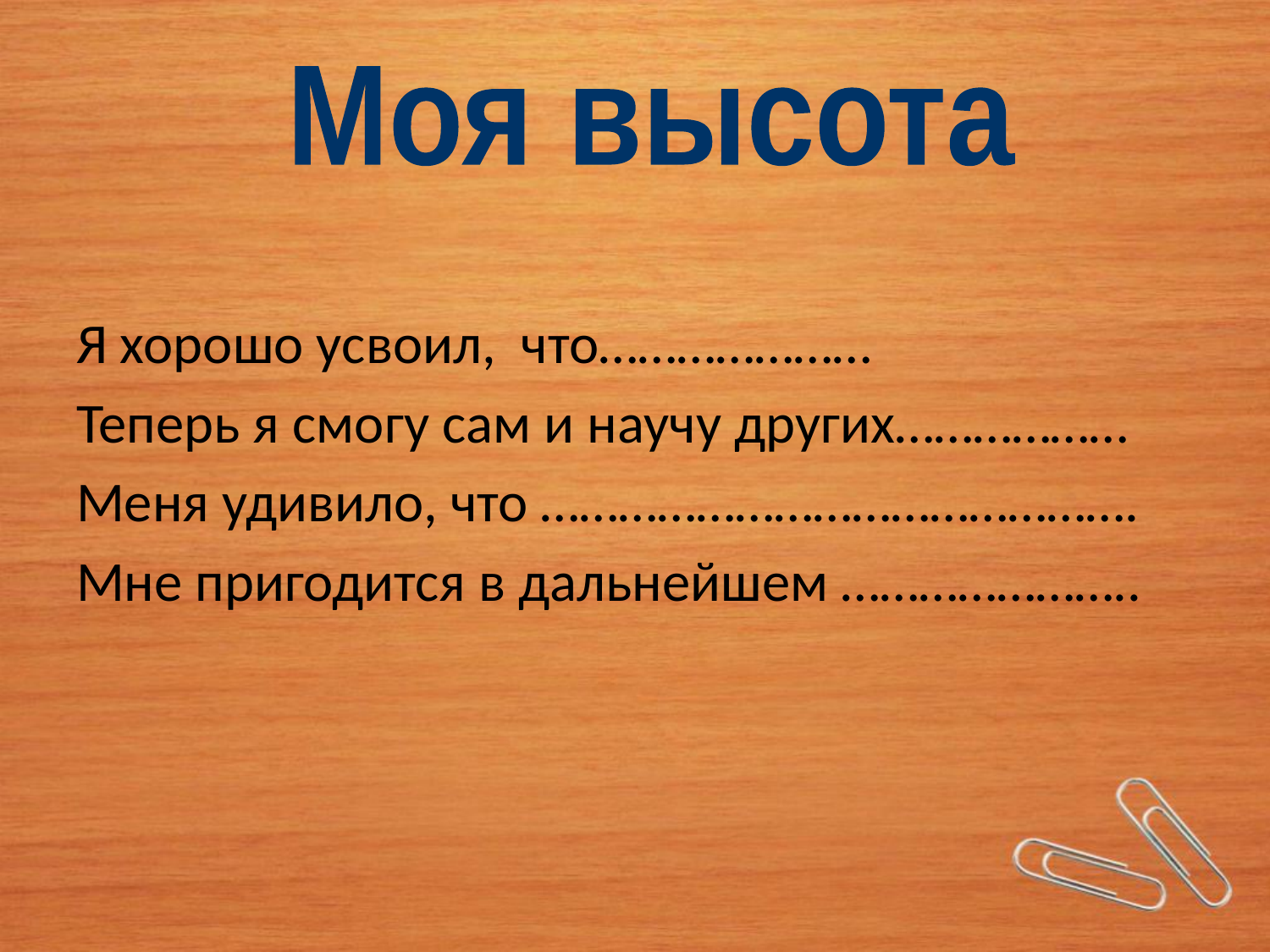

Моя высота

Я хорошо усвоил,  что…………………
Теперь я смогу сам и научу других………………
Меня удивило, что ……………………………………….
Мне пригодится в дальнейшем …………………..